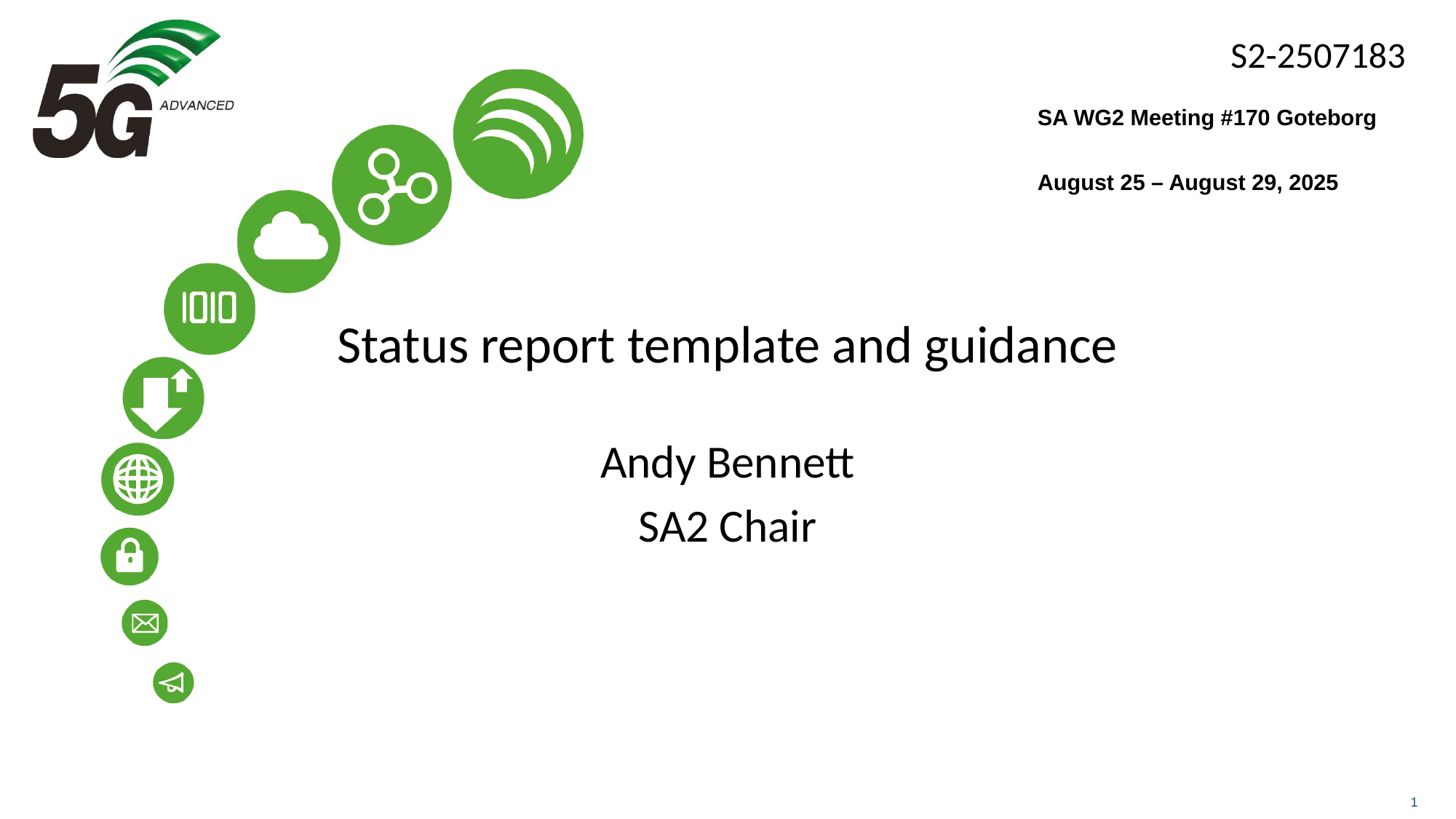

SA WG2 Meeting #170 Goteborg
August 25 – August 29, 2025
# Status report template and guidance
Andy Bennett
SA2 Chair